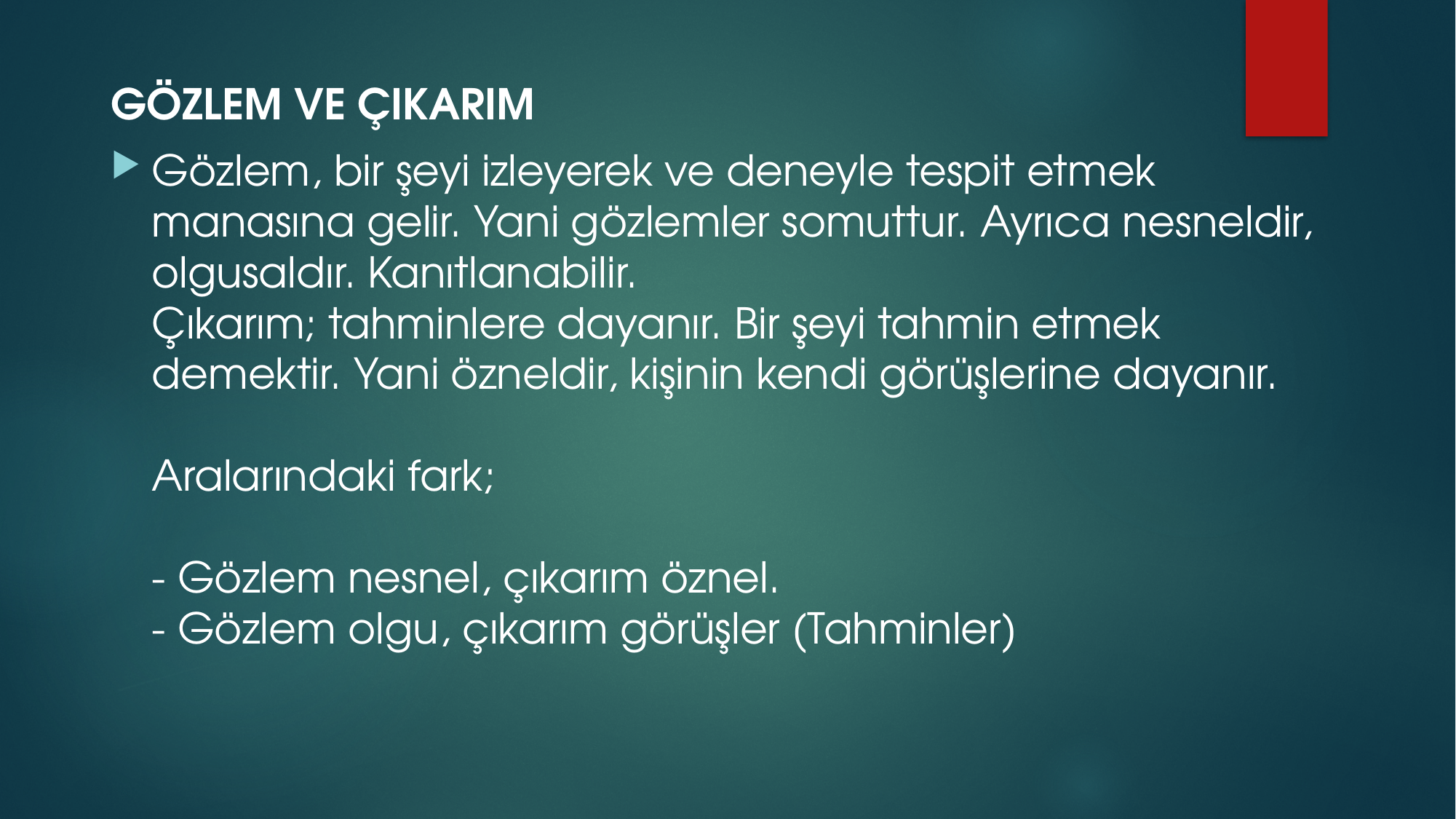

GÖZLEM VE ÇIKARIM
Gözlem, bir şeyi izleyerek ve deneyle tespit etmek manasına gelir. Yani gözlemler somuttur. Ayrıca nesneldir, olgusaldır. Kanıtlanabilir.
Çıkarım; tahminlere dayanır. Bir şeyi tahmin etmek demektir. Yani özneldir, kişinin kendi görüşlerine dayanır.
Aralarındaki fark;
- Gözlem nesnel, çıkarım öznel.
- Gözlem olgu, çıkarım görüşler (Tahminler)